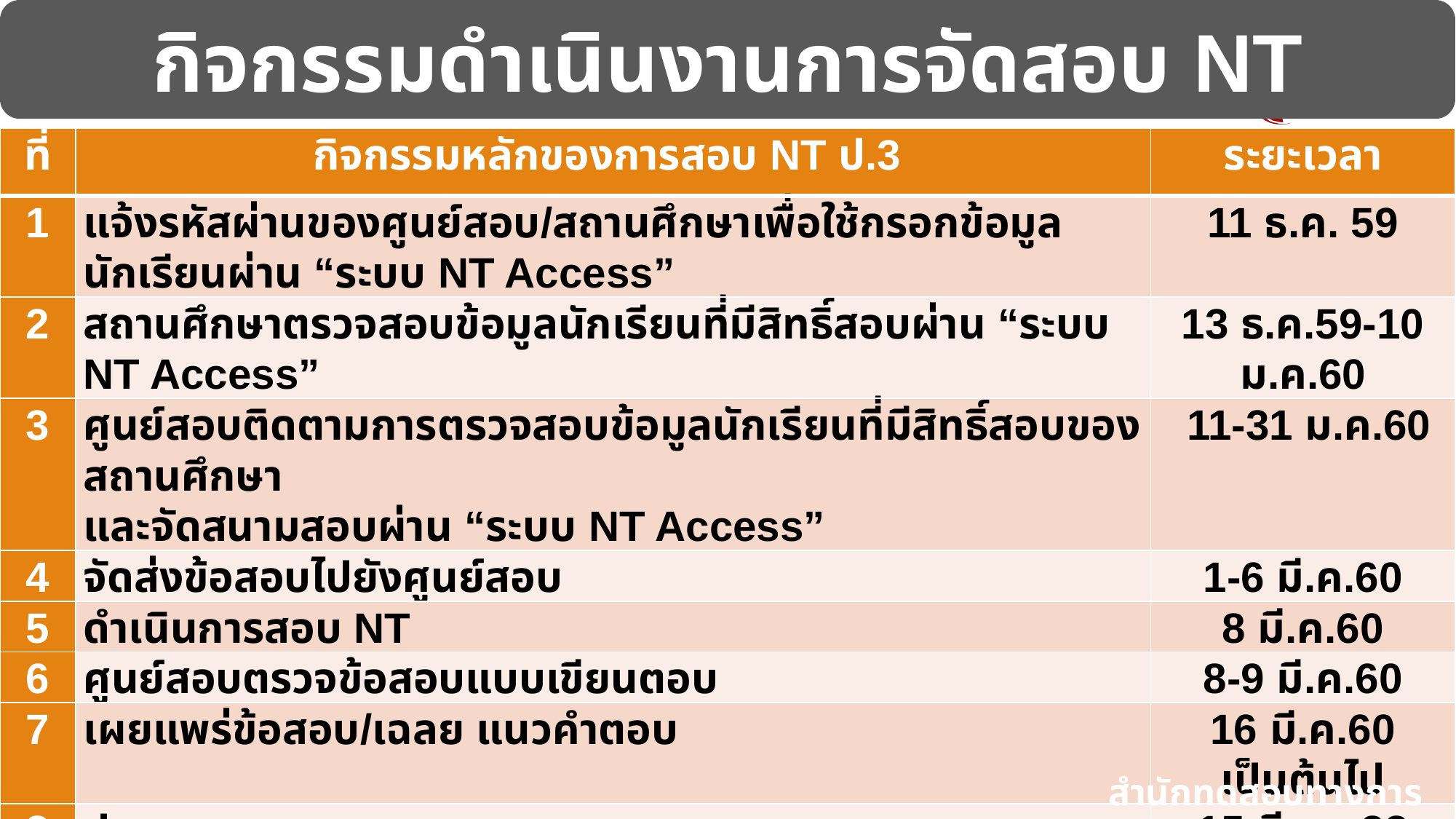

กิจกรรมดำเนินงานการจัดสอบ NT
| ที่ | กิจกรรมหลักของการสอบ NT ป.3 | ระยะเวลา |
| --- | --- | --- |
| 1 | แจ้งรหัสผ่านของศูนย์สอบ/สถานศึกษาเพื่อใช้กรอกข้อมูลนักเรียนผ่าน “ระบบ NT Access” | 11 ธ.ค. 59 |
| 2 | สถานศึกษาตรวจสอบข้อมูลนักเรียนที่มีสิทธิ์สอบผ่าน “ระบบ NT Access” | 13 ธ.ค.59-10 ม.ค.60 |
| 3 | ศูนย์สอบติดตามการตรวจสอบข้อมูลนักเรียนที่มีสิทธิ์สอบของสถานศึกษา และจัดสนามสอบผ่าน “ระบบ NT Access” | 11-31 ม.ค.60 |
| 4 | จัดส่งข้อสอบไปยังศูนย์สอบ | 1-6 มี.ค.60 |
| 5 | ดำเนินการสอบ NT | 8 มี.ค.60 |
| 6 | ศูนย์สอบตรวจข้อสอบแบบเขียนตอบ | 8-9 มี.ค.60 |
| 7 | เผยแพร่ข้อสอบ/เฉลย แนวคำตอบ | 16 มี.ค.60 เป็นต้นไป |
| 8 | ประมวลผลการทดสอบ | 15 มี.ค.- 23 เม.ย.60 |
| 9 | ประกาศผลสอบ NT | 24 เม.ย.60 |
สำนักทดสอบทางการศึกษา สพฐ.
20